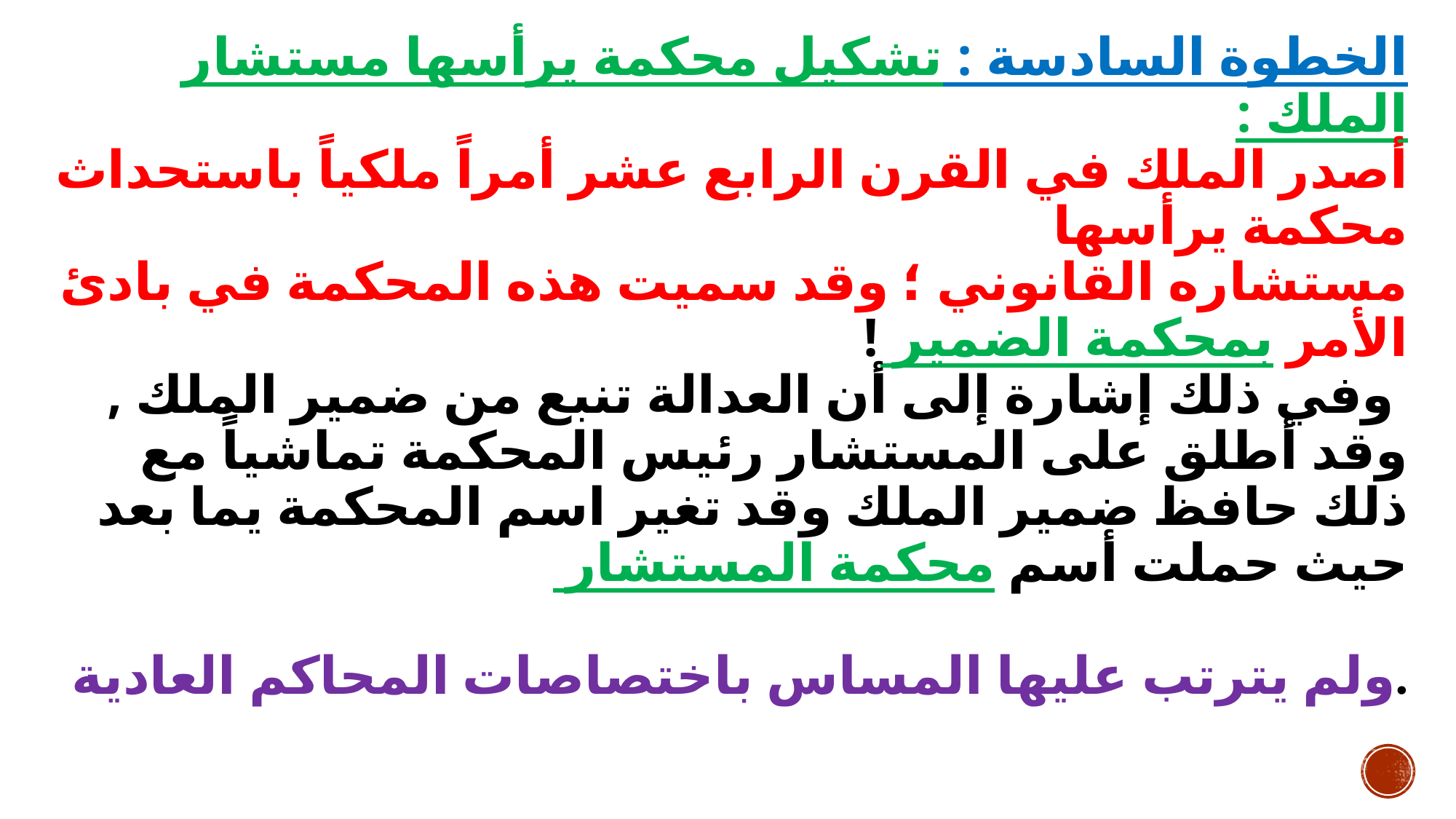

# الخطوة السادسة : تشكيل محكمة يرأسها مستشار الملك : أصدر الملك في القرن الرابع عشر أمراً ملكياً باستحداث محكمة يرأسها مستشاره القانوني ؛ وقد سميت هذه المحكمة في بادئ الأمر بمحكمة الضمير ! وفي ذلك إشارة إلى أن العدالة تنبع من ضمير الملك , وقد أطلق على المستشار رئيس المحكمة تماشياً مع ذلك حافظ ضمير الملك وقد تغير اسم المحكمة يما بعد حيث حملت أسم محكمة المستشار ولم يترتب عليها المساس باختصاصات المحاكم العادية.